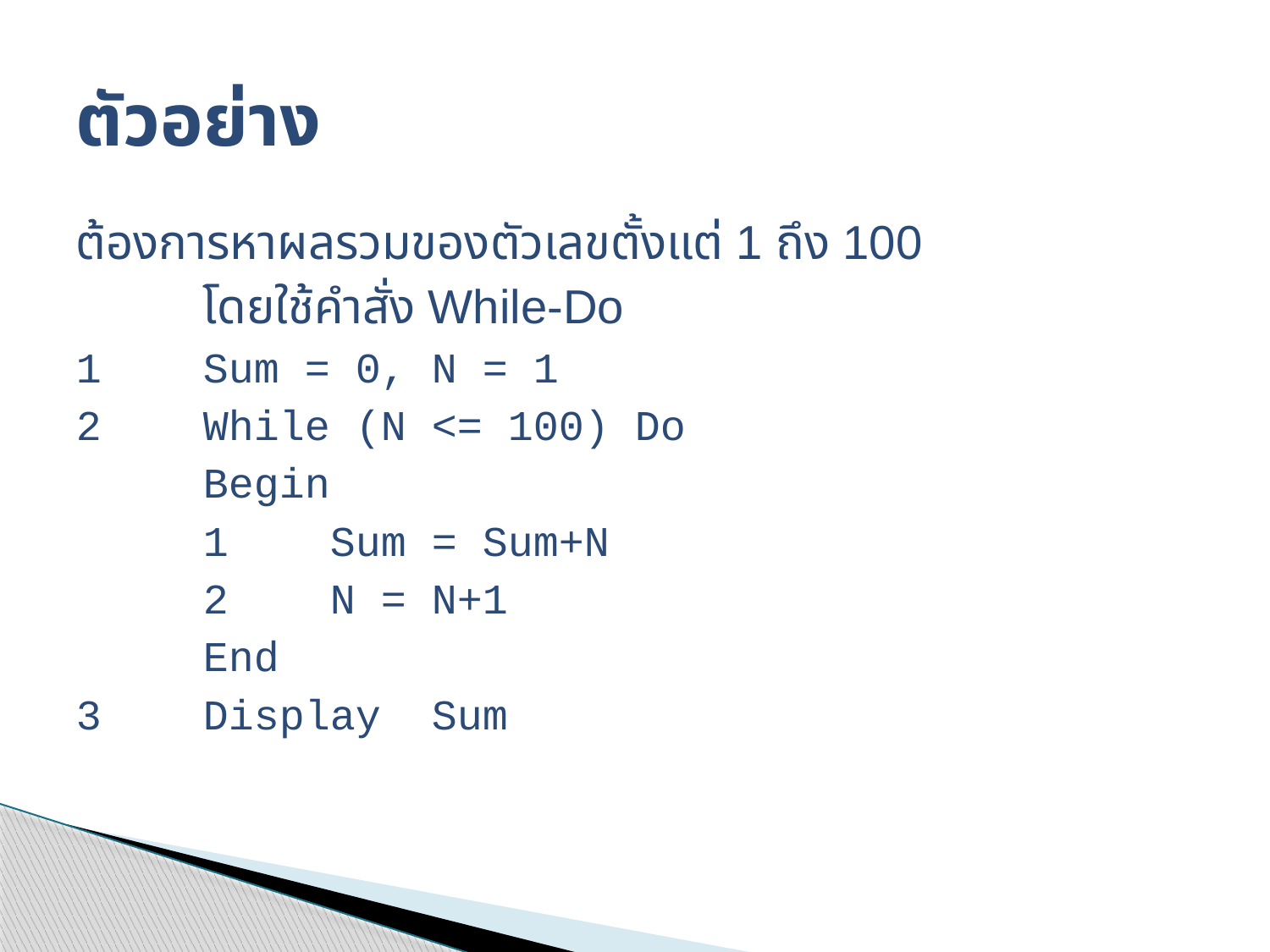

# ตัวอย่าง
ต้องการหาผลรวมของตัวเลขตั้งแต่ 1 ถึง 100
	โดยใช้คำสั่ง While-Do
1	Sum = 0, N = 1
2	While (N <= 100) Do
	Begin
	1	Sum = Sum+N
	2	N = N+1
	End
3	Display  Sum